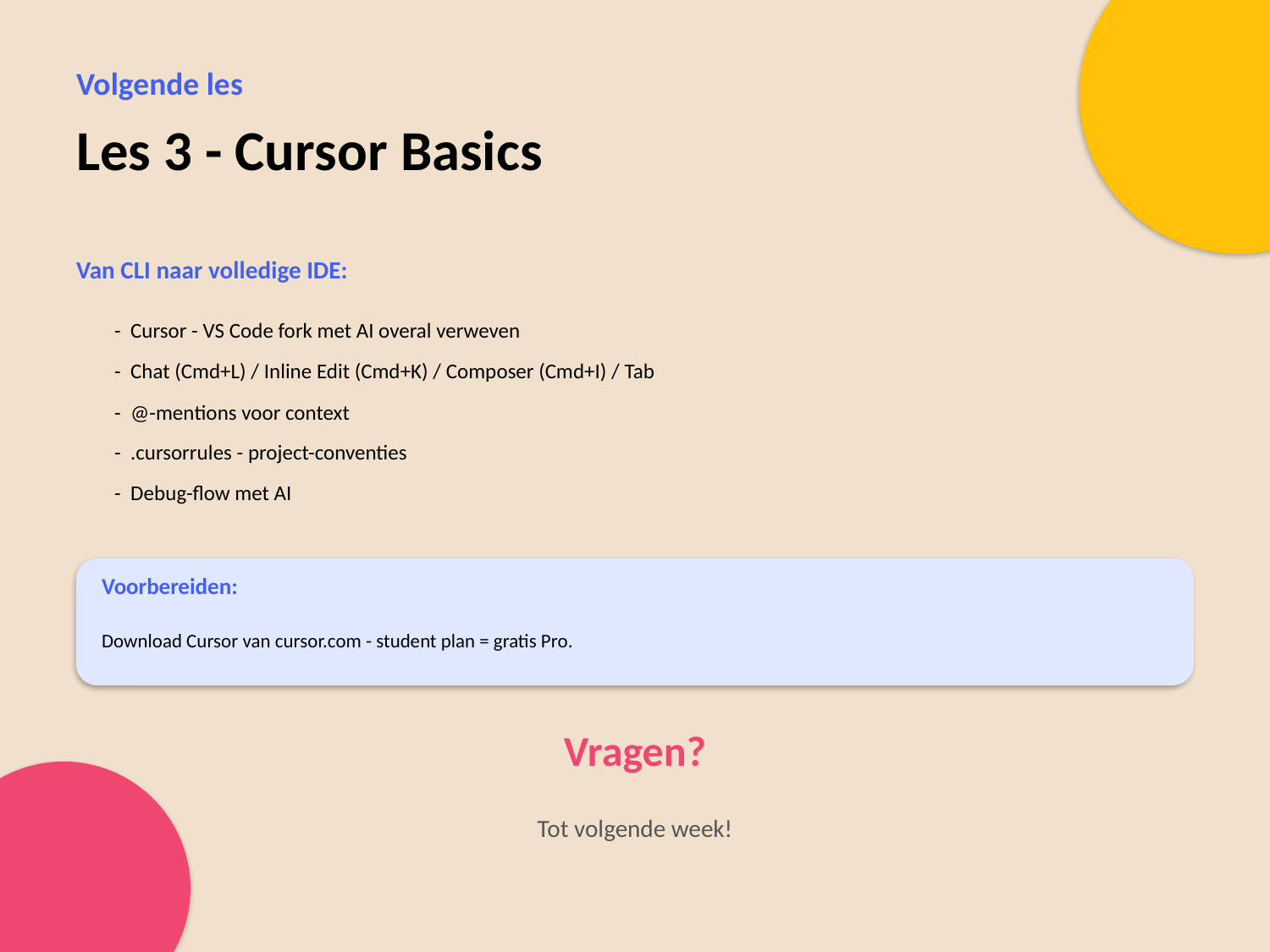

Volgende les
Les 3 - Cursor Basics
Van CLI naar volledige IDE:
-  Cursor - VS Code fork met AI overal verweven
-  Chat (Cmd+L) / Inline Edit (Cmd+K) / Composer (Cmd+I) / Tab
-  @-mentions voor context
-  .cursorrules - project-conventies
-  Debug-flow met AI

Voorbereiden:
Download Cursor van cursor.com - student plan = gratis Pro.
Vragen?

Tot volgende week!